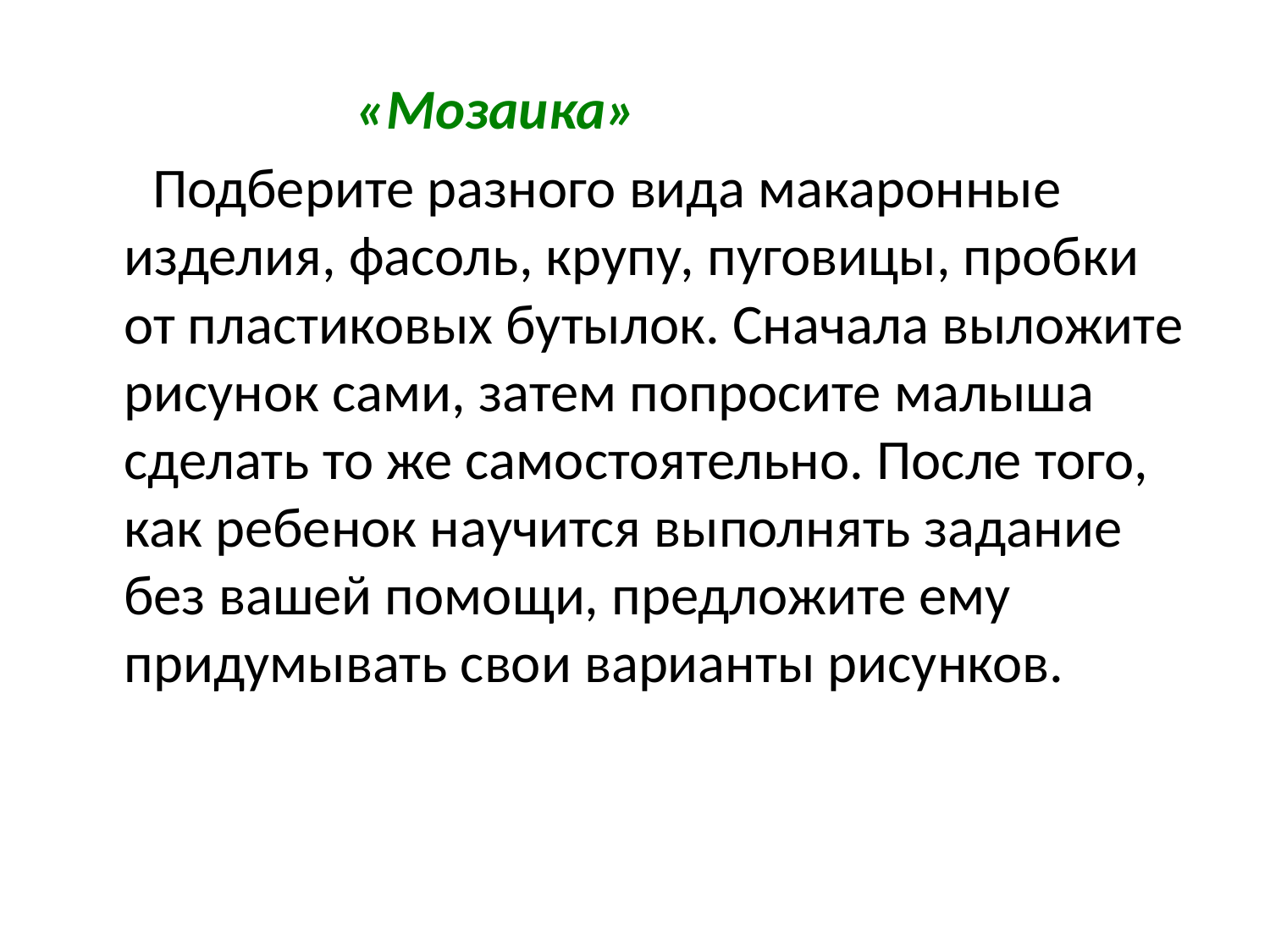

«Мозаика»
      Подберите разного вида макаронные изделия, фасоль, крупу, пуговицы, пробки от пластиковых бутылок. Сначала выложите рисунок сами, затем попросите малыша сделать то же самостоятельно. После того, как ребенок научится выполнять задание без вашей помощи, предложите ему придумывать свои варианты рисунков.